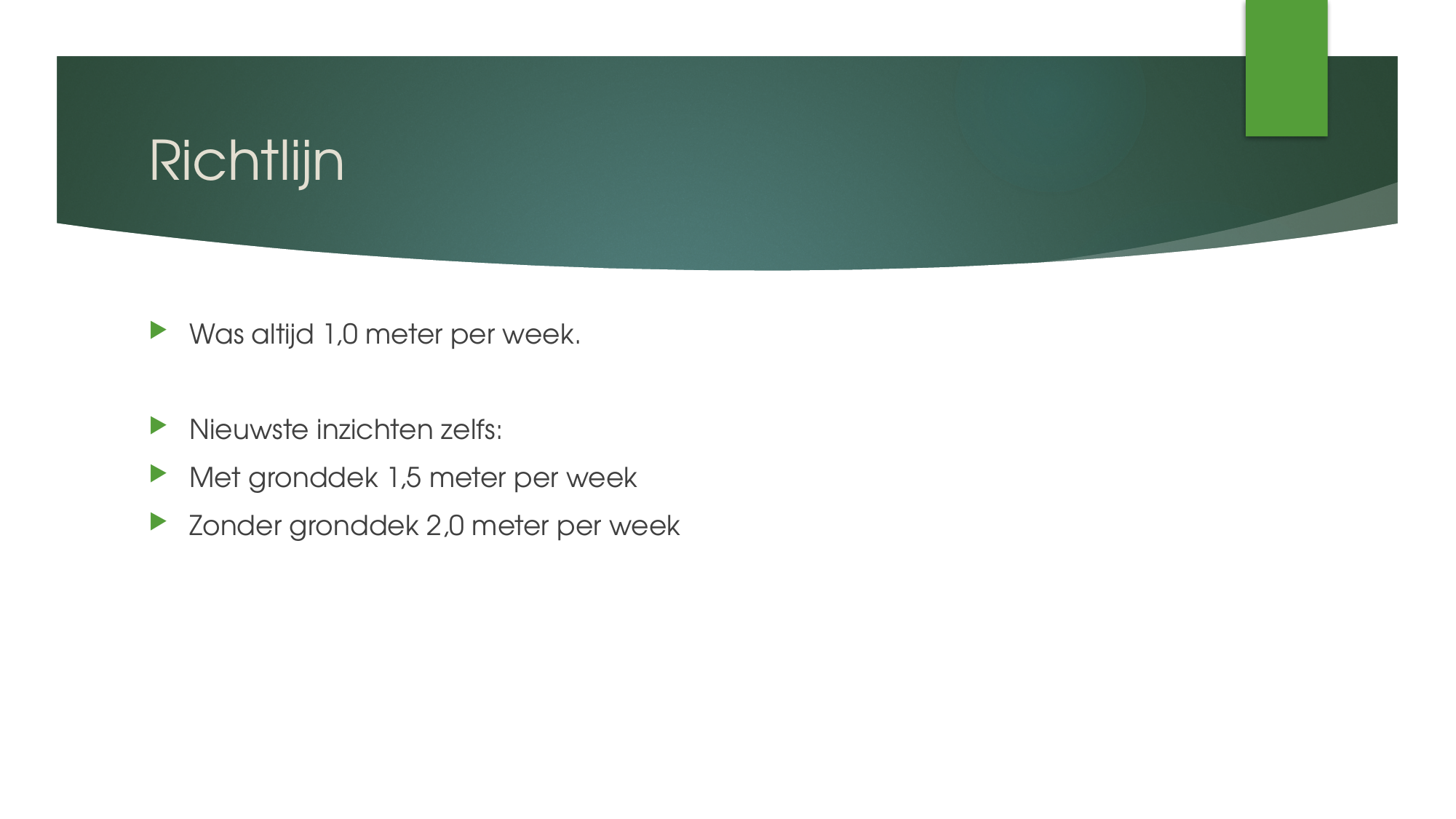

# Richtlijn
Was altijd 1,0 meter per week.

Nieuwste inzichten zelfs:
Met gronddek 1,5 meter per week
Zonder gronddek 2,0 meter per week